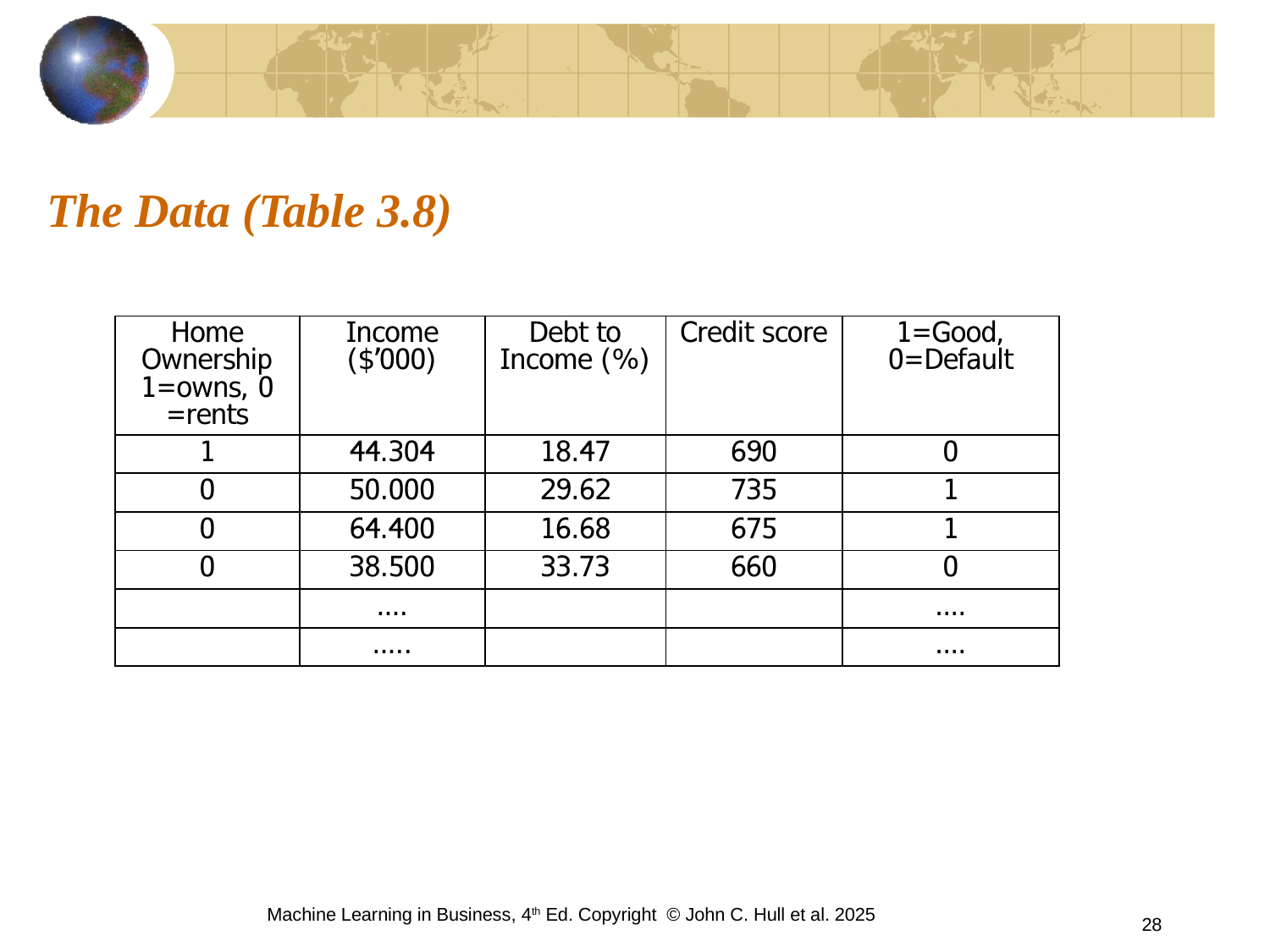

# The Data (Table 3.8)
| Home Ownership 1=owns, 0 =rents | Income ($’000) | Debt to Income (%) | Credit score | 1=Good, 0=Default |
| --- | --- | --- | --- | --- |
| 1 | 44.304 | 18.47 | 690 | 0 |
| 0 | 50.000 | 29.62 | 735 | 1 |
| 0 | 64.400 | 16.68 | 675 | 1 |
| 0 | 38.500 | 33.73 | 660 | 0 |
|  | …. |  |  | …. |
|  | ….. |  |  | …. |
Machine Learning in Business, 4th Ed. Copyright  © John C. Hull et al. 2025
28